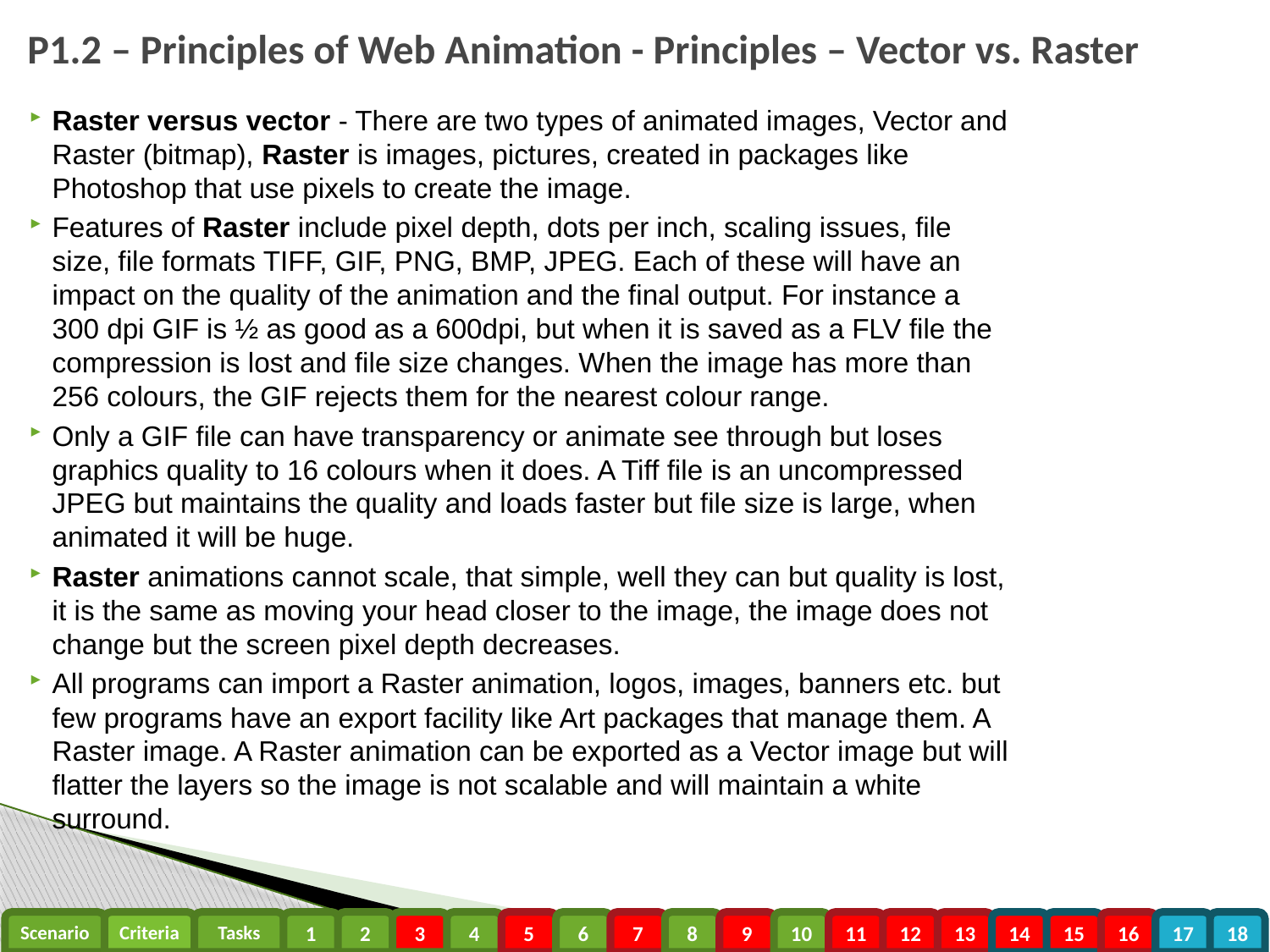

P1.2 – Principles of Web Animation - Principles – Vector vs. Raster
Raster versus vector - There are two types of animated images, Vector and Raster (bitmap), Raster is images, pictures, created in packages like Photoshop that use pixels to create the image.
Features of Raster include pixel depth, dots per inch, scaling issues, file size, file formats TIFF, GIF, PNG, BMP, JPEG. Each of these will have an impact on the quality of the animation and the final output. For instance a 300 dpi GIF is ½ as good as a 600dpi, but when it is saved as a FLV file the compression is lost and file size changes. When the image has more than 256 colours, the GIF rejects them for the nearest colour range.
Only a GIF file can have transparency or animate see through but loses graphics quality to 16 colours when it does. A Tiff file is an uncompressed JPEG but maintains the quality and loads faster but file size is large, when animated it will be huge.
Raster animations cannot scale, that simple, well they can but quality is lost, it is the same as moving your head closer to the image, the image does not change but the screen pixel depth decreases.
All programs can import a Raster animation, logos, images, banners etc. but few programs have an export facility like Art packages that manage them. A Raster image. A Raster animation can be exported as a Vector image but will flatter the layers so the image is not scalable and will maintain a white surround.